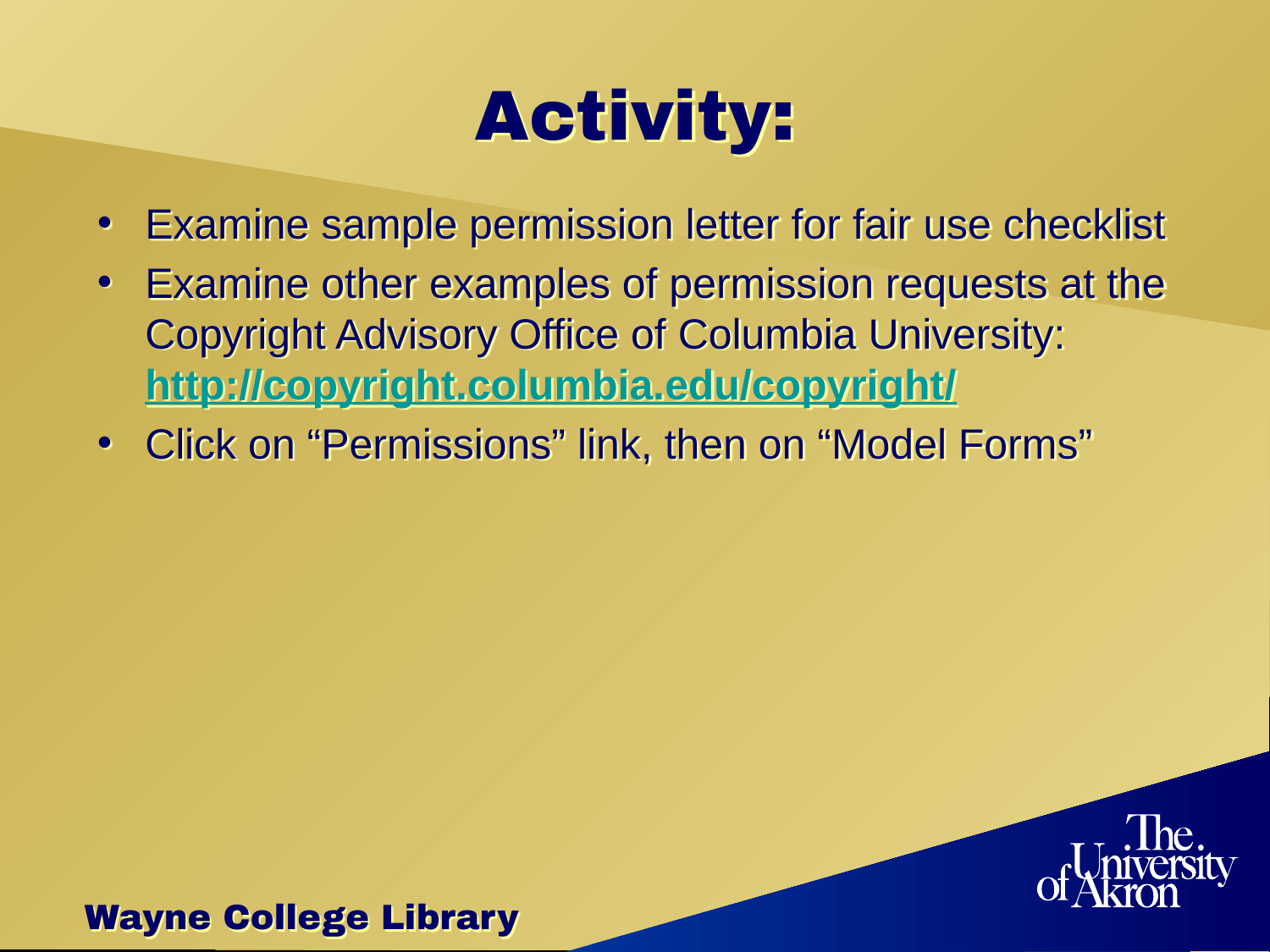

# Activity:
Examine sample permission letter for fair use checklist
Examine other examples of permission requests at the Copyright Advisory Office of Columbia University: http://copyright.columbia.edu/copyright/
Click on “Permissions” link, then on “Model Forms”
Wayne College Library